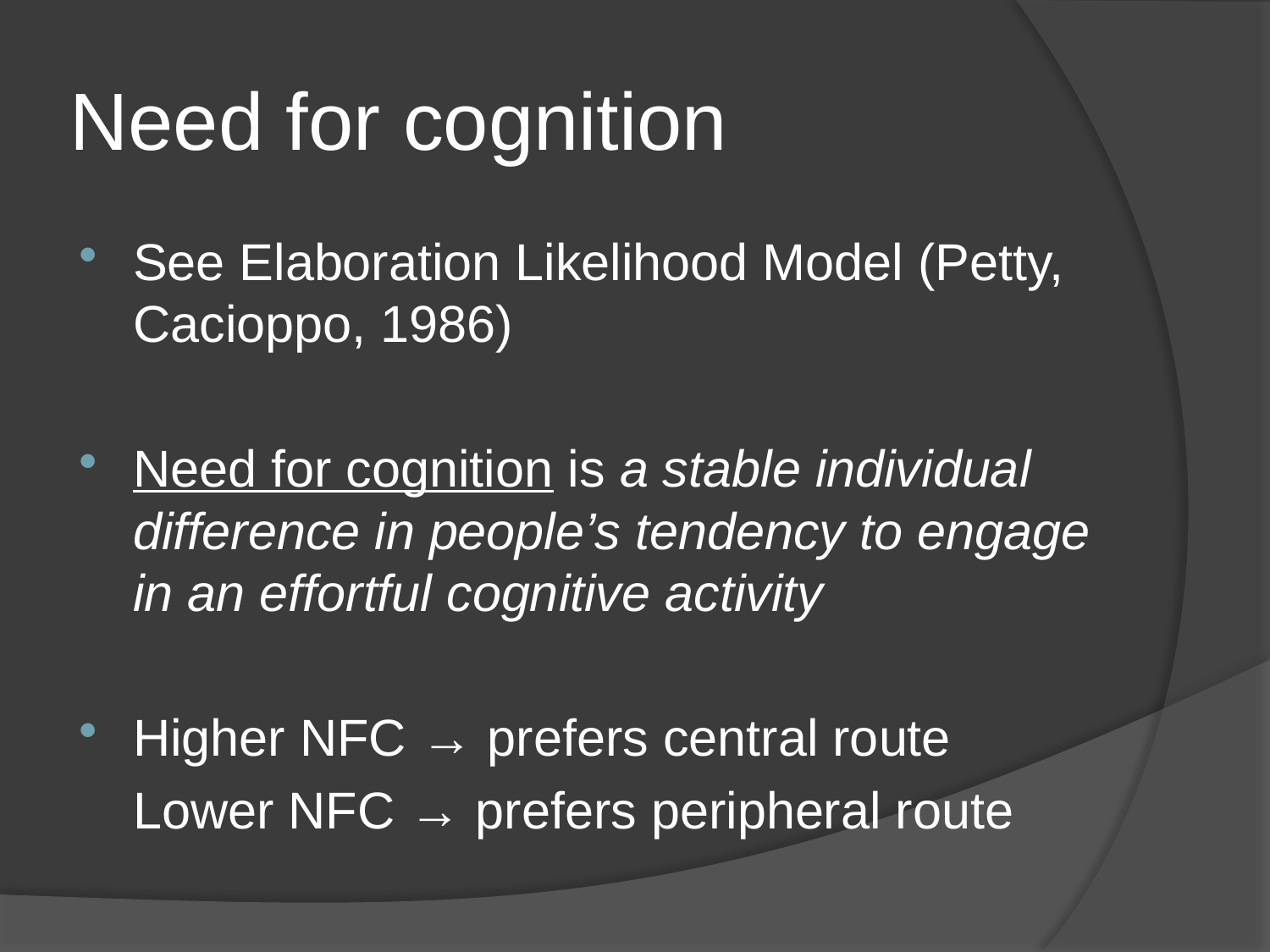

# Need for cognition
See Elaboration Likelihood Model (Petty, Cacioppo, 1986)

Need for cognition is a stable individual difference in people’s tendency to engage in an effortful cognitive activity

Higher NFC → prefers central route
	Lower NFC → prefers peripheral route